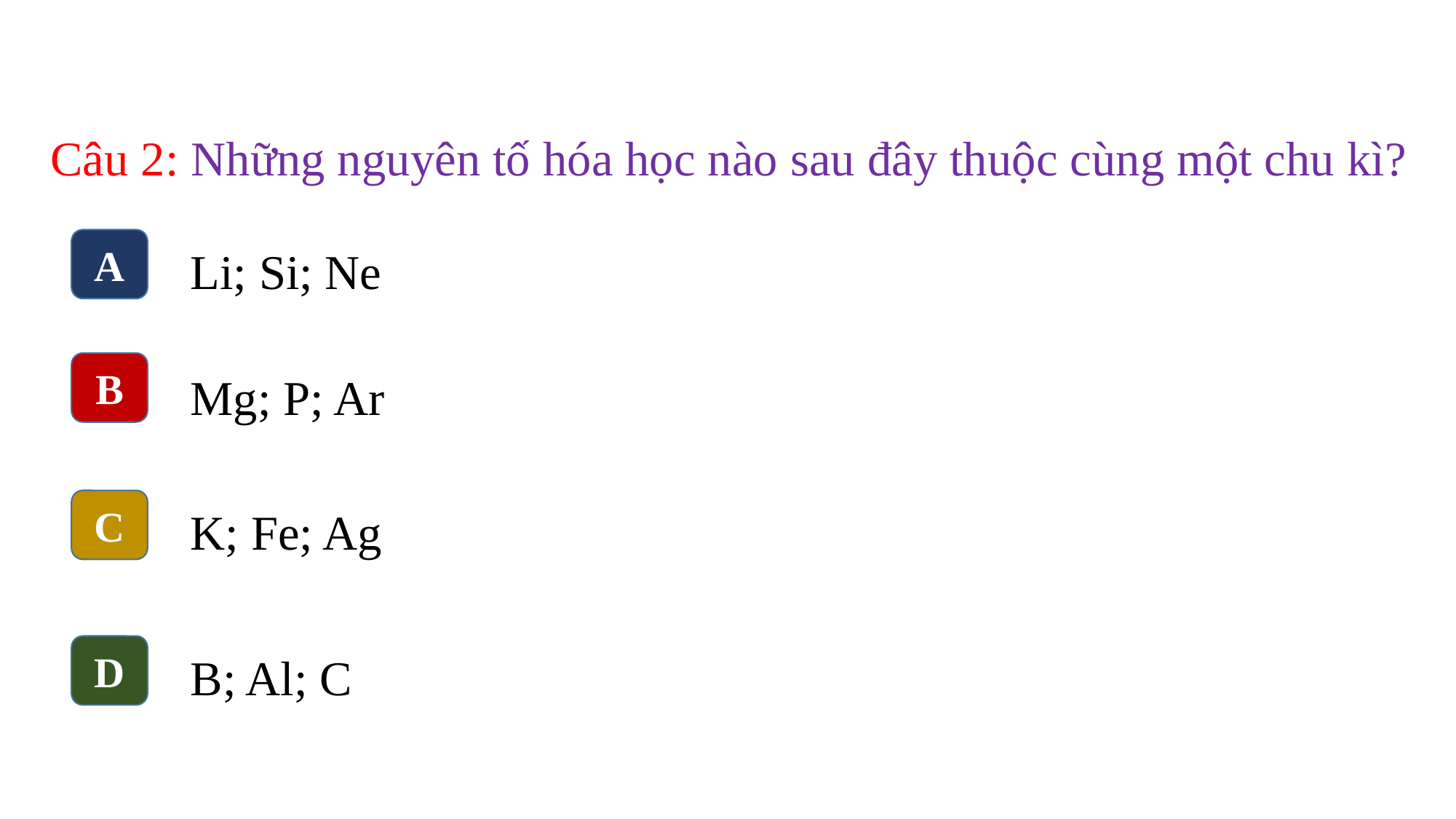

Câu 2: Những nguyên tố hóa học nào sau đây thuộc cùng một chu kì?
A
Li; Si; Ne
B
Mg; P; Ar
C
K; Fe; Ag
D
B; Al; C